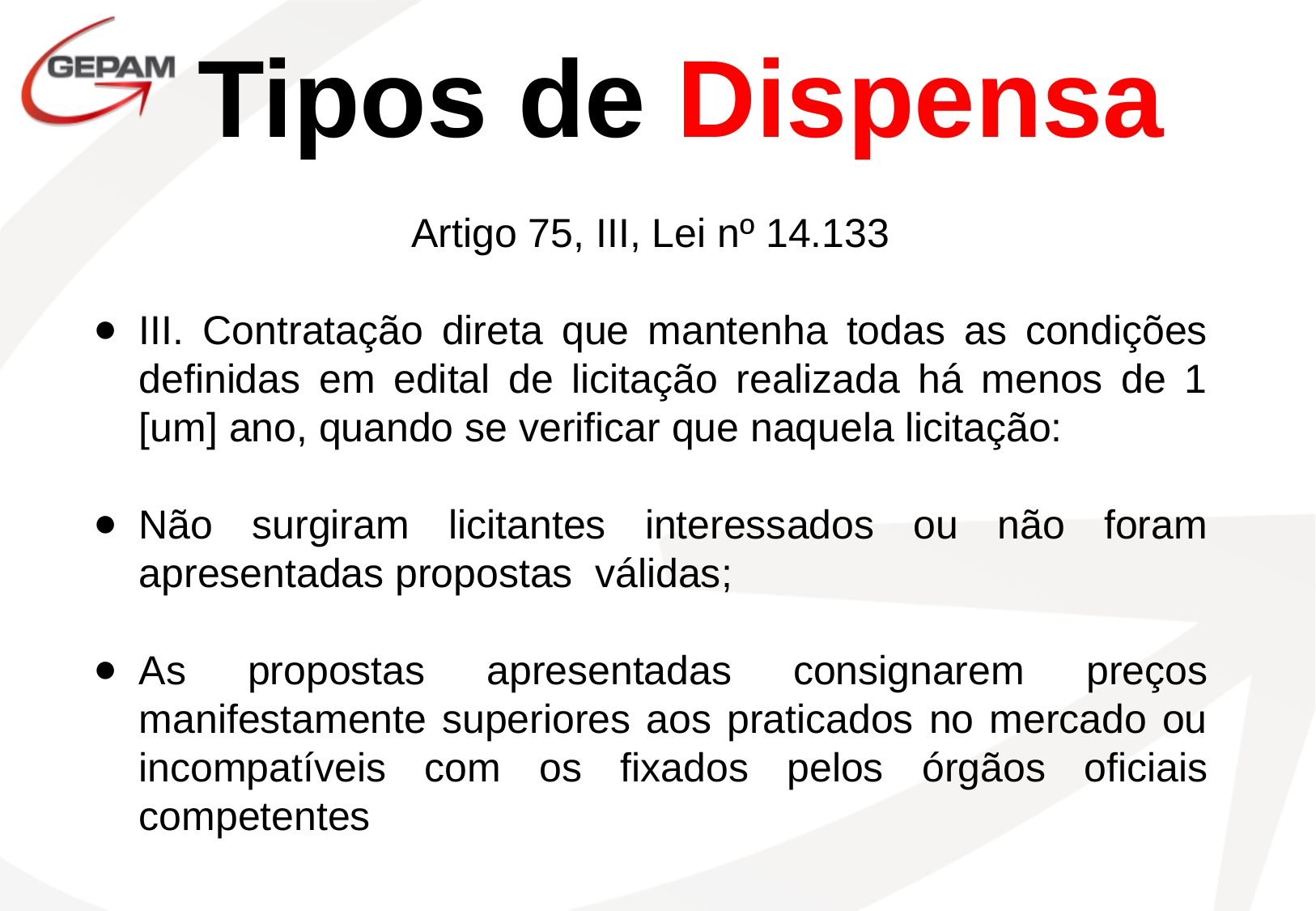

# Tipos de Dispensa
Artigo 75, III, Lei nº 14.133

III. Contratação direta que mantenha todas as condições definidas em edital de licitação realizada há menos de 1 [um] ano, quando se verificar que naquela licitação:

Não surgiram licitantes interessados ou não foram apresentadas propostas  válidas;

As propostas apresentadas consignarem preços manifestamente superiores aos praticados no mercado ou incompatíveis com os fixados pelos órgãos oficiais competentes